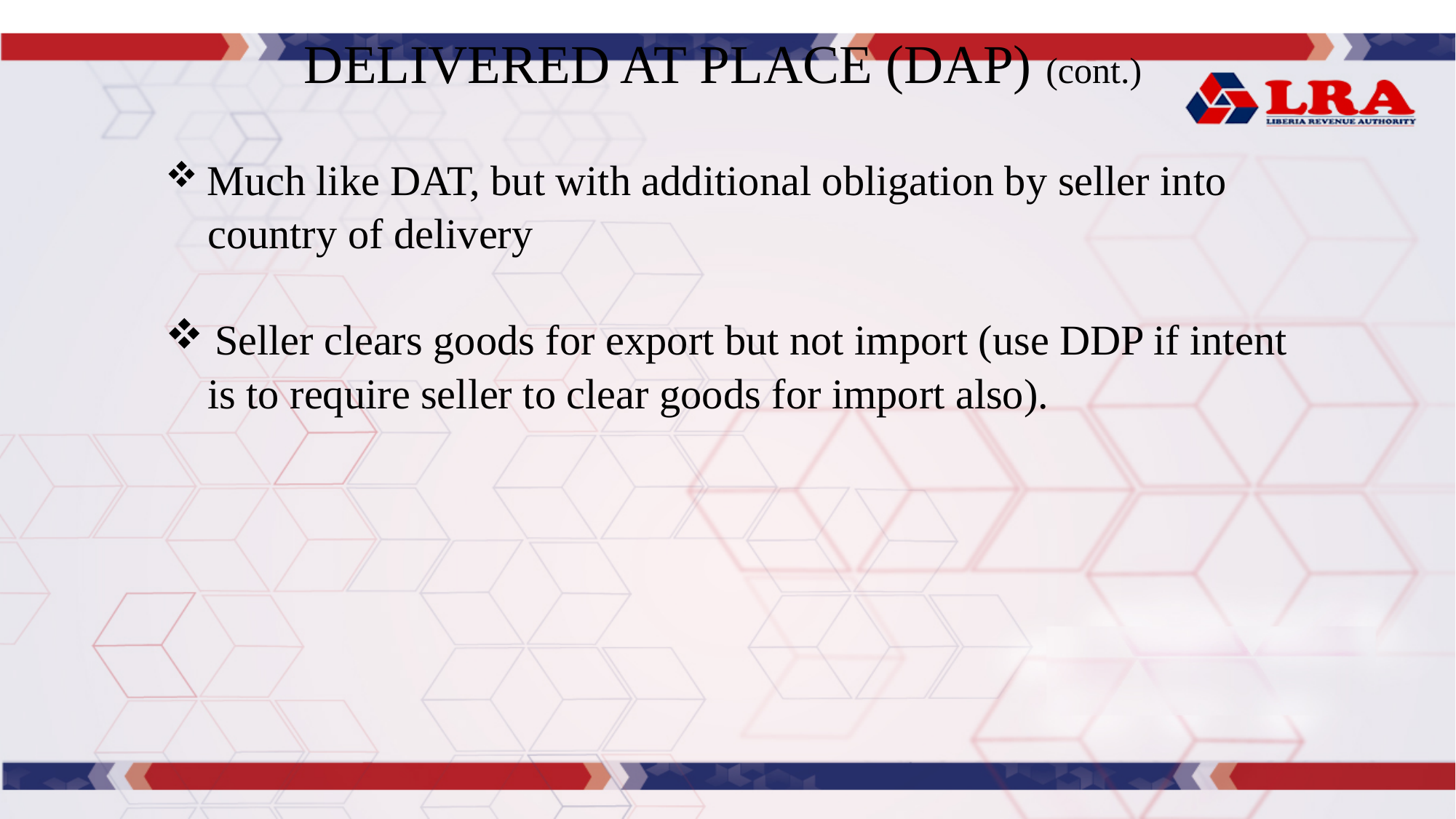

# DELIVERED AT PLACE (DAP) (cont.)
 Much like DAT, but with additional obligation by seller into
    country of delivery

 Seller clears goods for export but not import (use DDP if intent
    is to require seller to clear goods for import also).